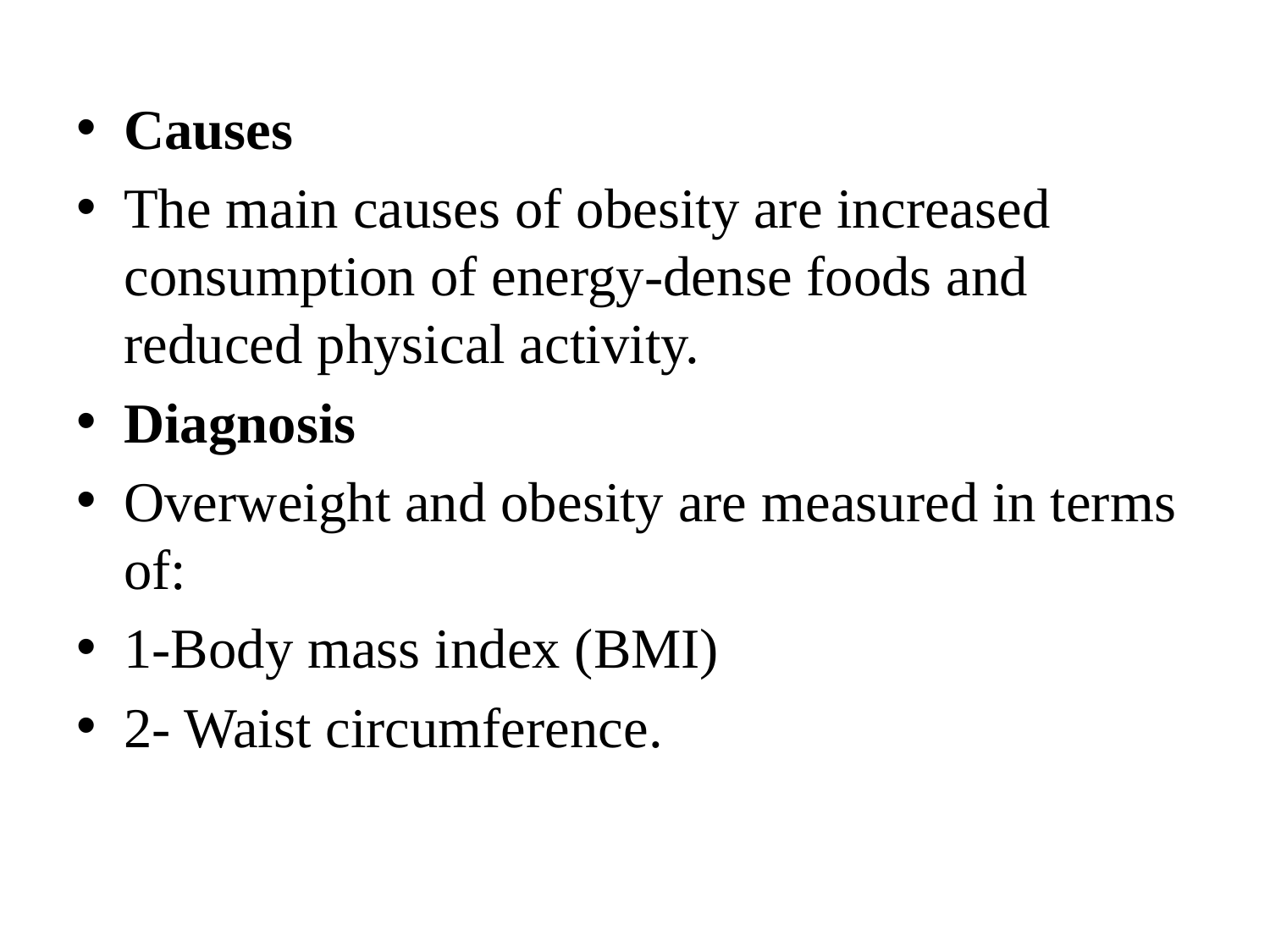

Causes
The main causes of obesity are increased consumption of energy-dense foods and reduced physical activity.
Diagnosis
Overweight and obesity are measured in terms of:
1-Body mass index (BMI)
2- Waist circumference.